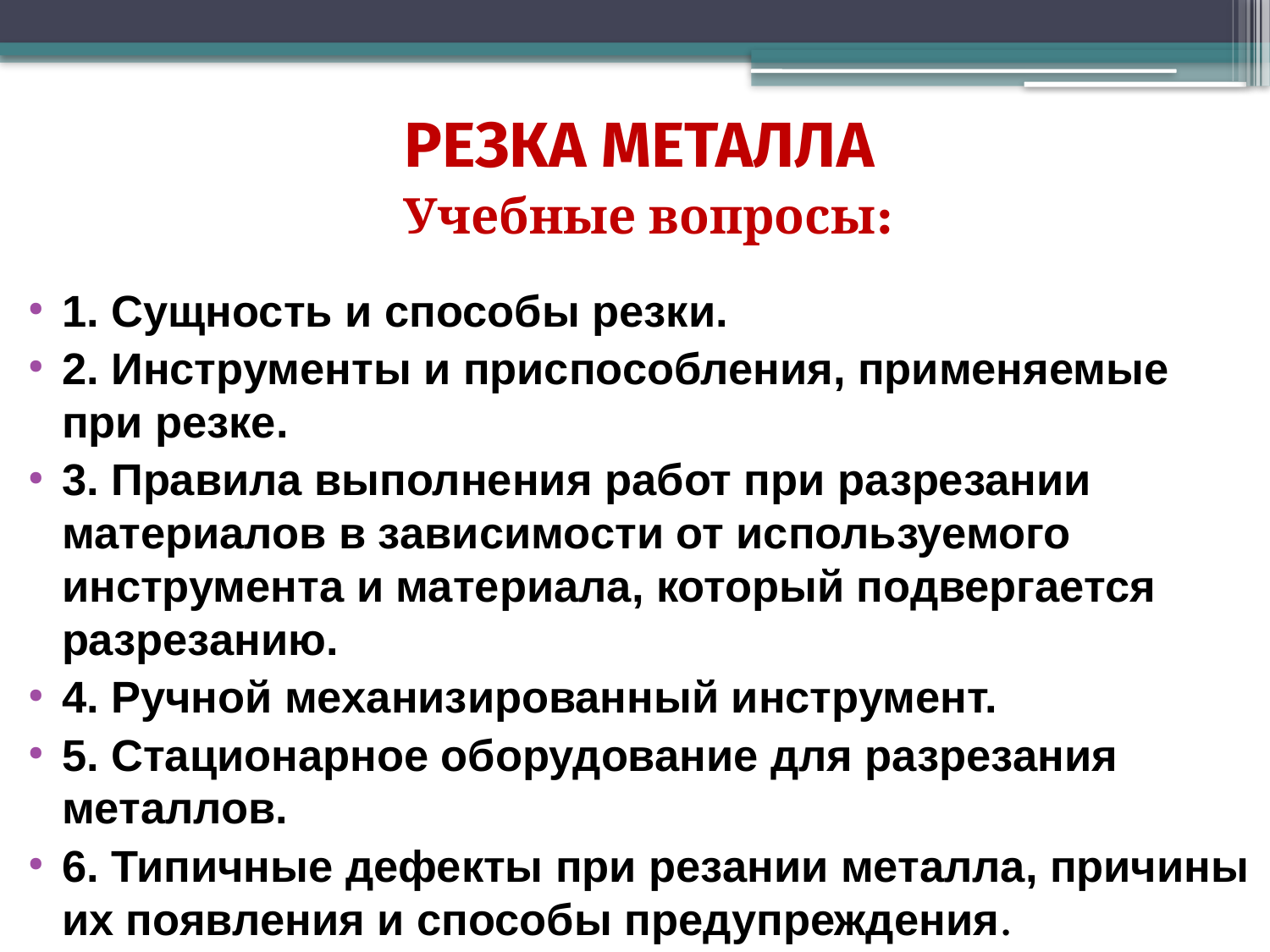

# РЕЗКА МЕТАЛЛА
Учебные вопросы:
1. Сущность и способы резки.
2. Инструменты и приспособления, применяемые при резке.
3. Правила выполнения работ при разрезании материалов в зависимости от используемого инструмента и материала, который подвергается разрезанию.
4. Ручной механизированный инструмент.
5. Стационарное оборудование для разрезания металлов.
6. Типичные дефекты при резании металла, причины их появления и способы предупреждения.